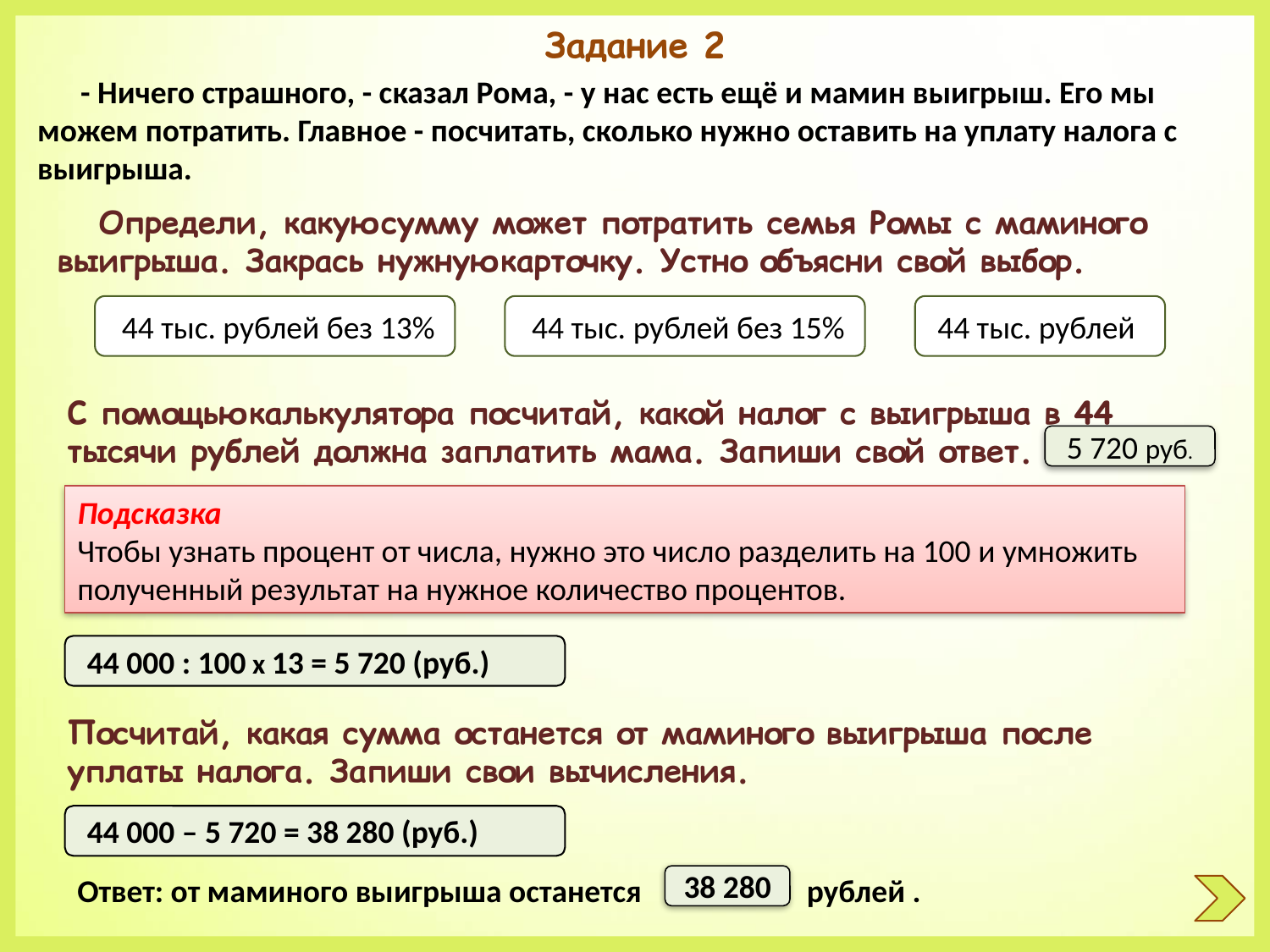

Задание 2
      - Ничего страшного, - сказал Рома, - у нас есть ещё и мамин выигрыш. Его мы можем потратить. Главное - посчитать, сколько нужно оставить на уплату налога с выигрыша.
   Определи, какую сумму может потратить семья Ромы с маминого выигрыша. Закрась нужную карточку. Устно объясни свой выбор.
 44 тыс. рублей без 13%
 44 тыс. рублей без 15%
44 тыс. рублей
С помощью калькулятора посчитай, какой налог с выигрыша в 44 тысячи рублей должна заплатить мама. Запиши свой ответ.
 5 720 руб.
Подсказка
Чтобы узнать процент от числа, нужно это число разделить на 100 и умножить полученный результат на нужное количество процентов.
 44 000 : 100 х 13 = 5 720 (руб.)
Посчитай, какая сумма останется от маминого выигрыша после уплаты налога. Запиши свои вычисления.
 44 000 – 5 720 = 38 280 (руб.)
Ответ: от маминого выигрыша останется                       рублей .
38 280